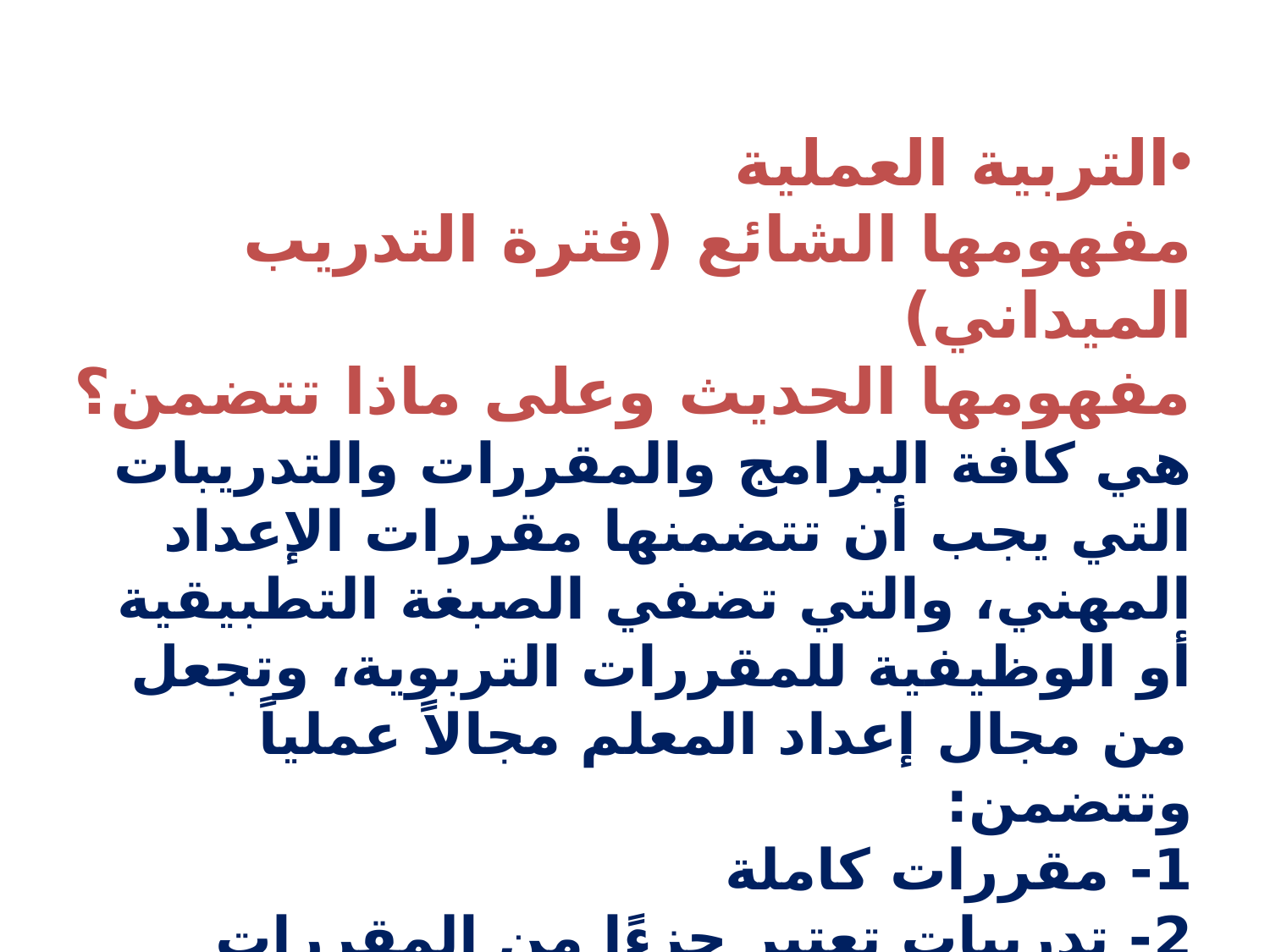

التربية العملية
مفهومها الشائع (فترة التدريب الميداني)
مفهومها الحديث وعلى ماذا تتضمن؟
هي كافة البرامج والمقررات والتدريبات التي يجب أن تتضمنها مقررات الإعداد المهني، والتي تضفي الصبغة التطبيقية أو الوظيفية للمقررات التربوية، وتجعل من مجال إعداد المعلم مجالاً عملياً
وتتضمن:
1- مقررات كاملة
2- تدريبات تعتبر جزءًا من المقررات
3- برامج أو نشاطات غير صفية